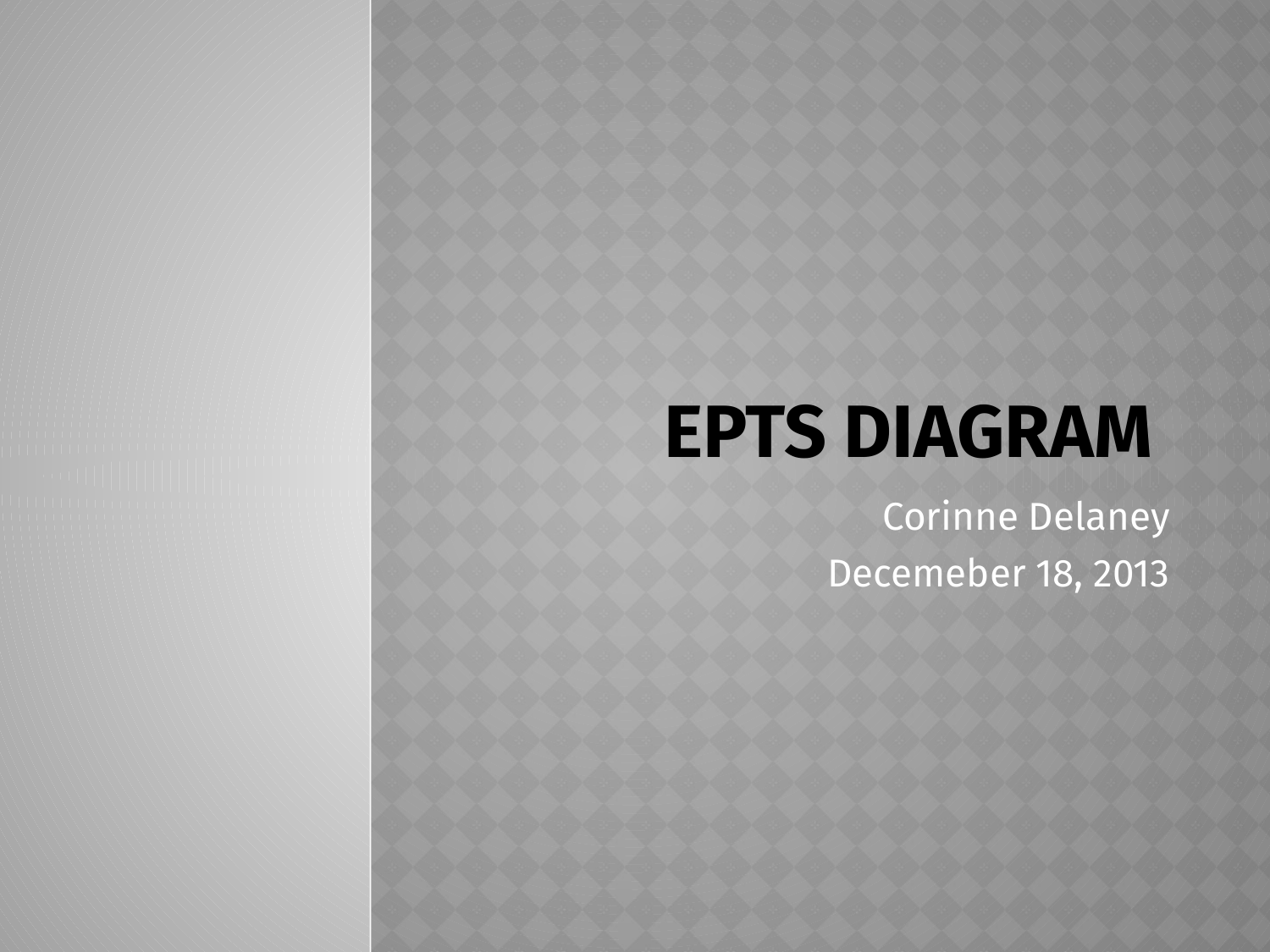

# ePTS Diagram
Corinne Delaney
Decemeber 18, 2013